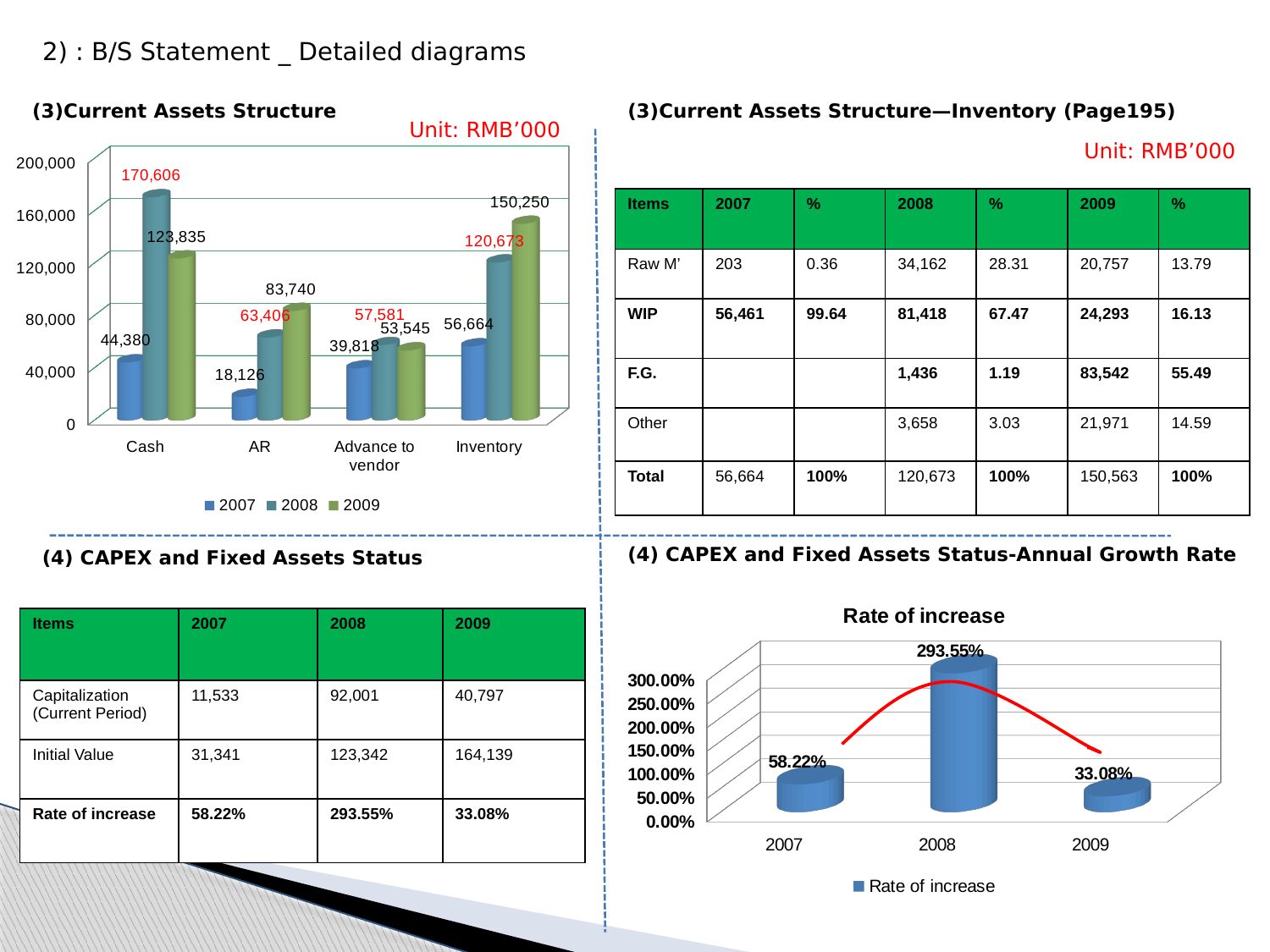

2) : B/S Statement _ Detailed diagrams
(3)Current Assets Structure
(3)Current Assets Structure—Inventory (Page195)
Unit: RMB’000
Unit: RMB’000

[unsupported chart]

| Items | 2007 | % | 2008 | % | 2009 | % |
| --- | --- | --- | --- | --- | --- | --- |
| Raw M’ | 203 | 0.36 | 34,162 | 28.31 | 20,757 | 13.79 |
| WIP | 56,461 | 99.64 | 81,418 | 67.47 | 24,293 | 16.13 |
| F.G. |  |  | 1,436 | 1.19 | 83,542 | 55.49 |
| Other |  |  | 3,658 | 3.03 | 21,971 | 14.59 |
| Total | 56,664 | 100% | 120,673 | 100% | 150,563 | 100% |
(4) CAPEX and Fixed Assets Status-Annual Growth Rate
(4) CAPEX and Fixed Assets Status

[unsupported chart]

| Items | 2007 | 2008 | 2009 |
| --- | --- | --- | --- |
| Capitalization (Current Period) | 11,533 | 92,001 | 40,797 |
| Initial Value | 31,341 | 123,342 | 164,139 |
| Rate of increase | 58.22% | 293.55% | 33.08% |